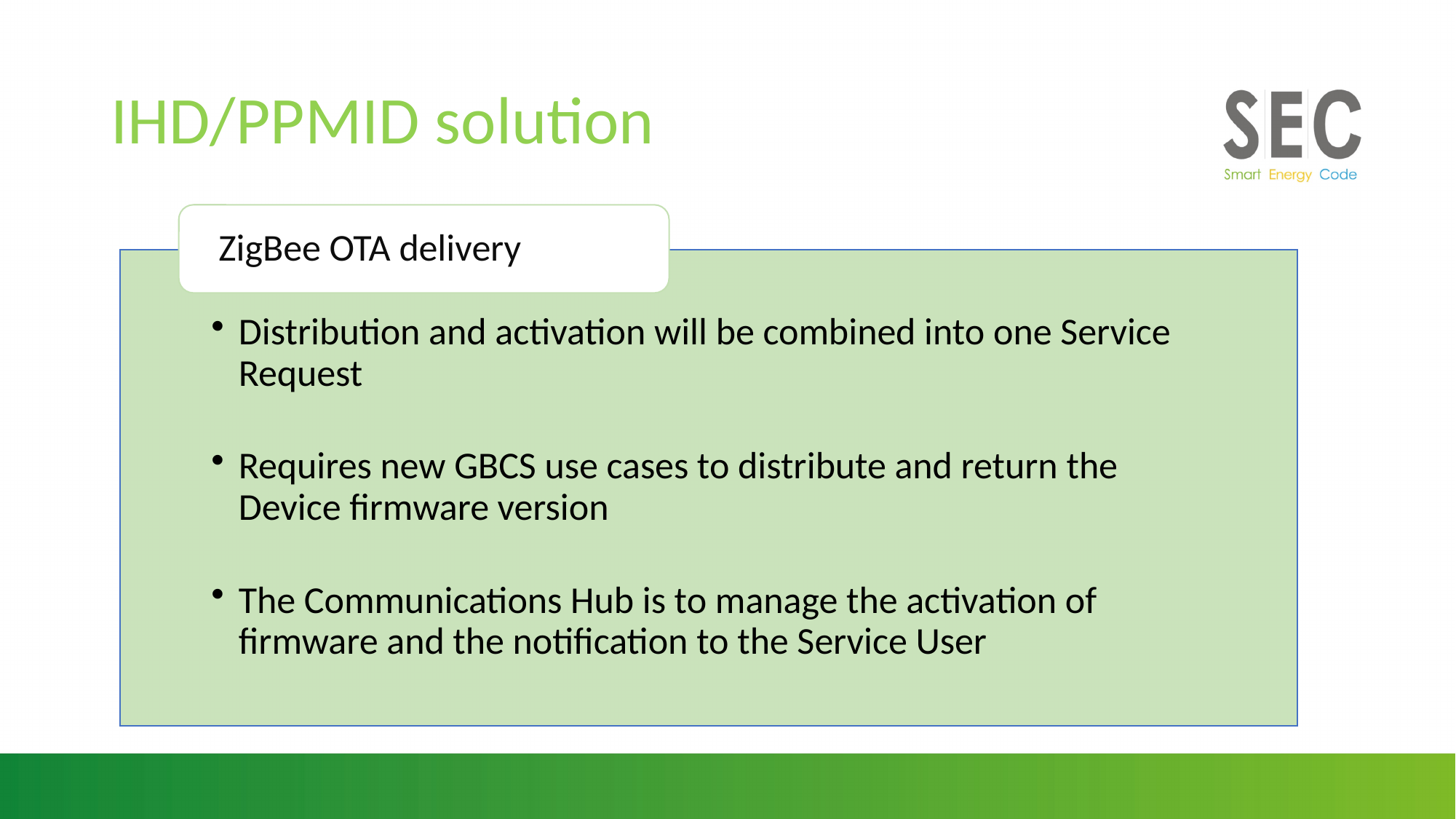

# IHD/PPMID solution
Distribution and activation will be combined into one Service Request

Requires new GBCS use cases to distribute and return the Device firmware version

The Communications Hub is to manage the activation of firmware and the notification to the Service User
ZigBee OTA delivery